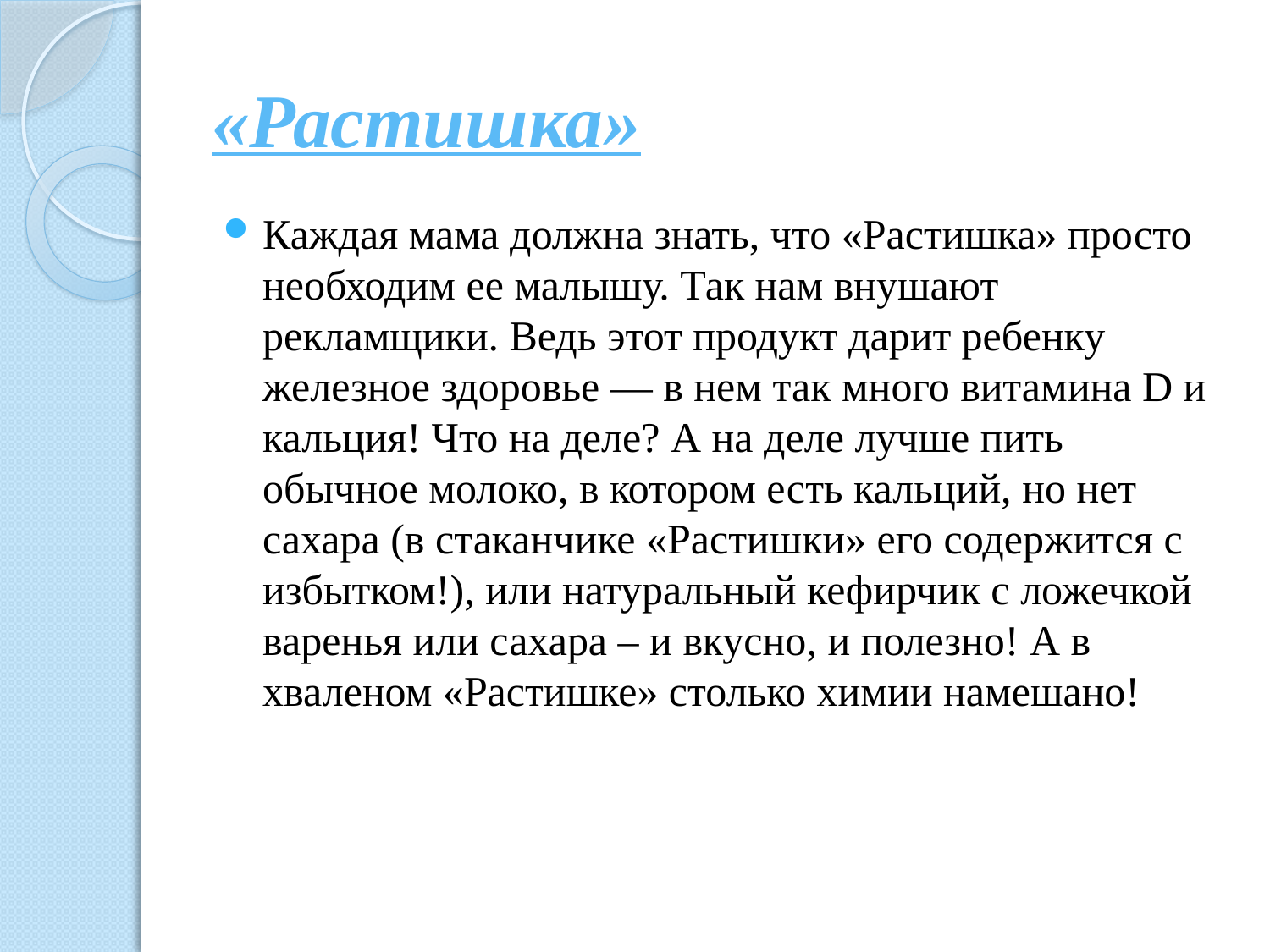

# «Растишка»
Каждая мама должна знать, что «Растишка» просто необходим ее малышу. Так нам внушают рекламщики. Ведь этот продукт дарит ребенку железное здоровье — в нем так много витамина D и кальция! Что на деле? А на деле лучше пить обычное молоко, в котором есть кальций, но нет сахара (в стаканчике «Растишки» его содержится с избытком!), или натуральный кефирчик с ложечкой варенья или сахара – и вкусно, и полезно! А в хваленом «Растишке» столько химии намешано!